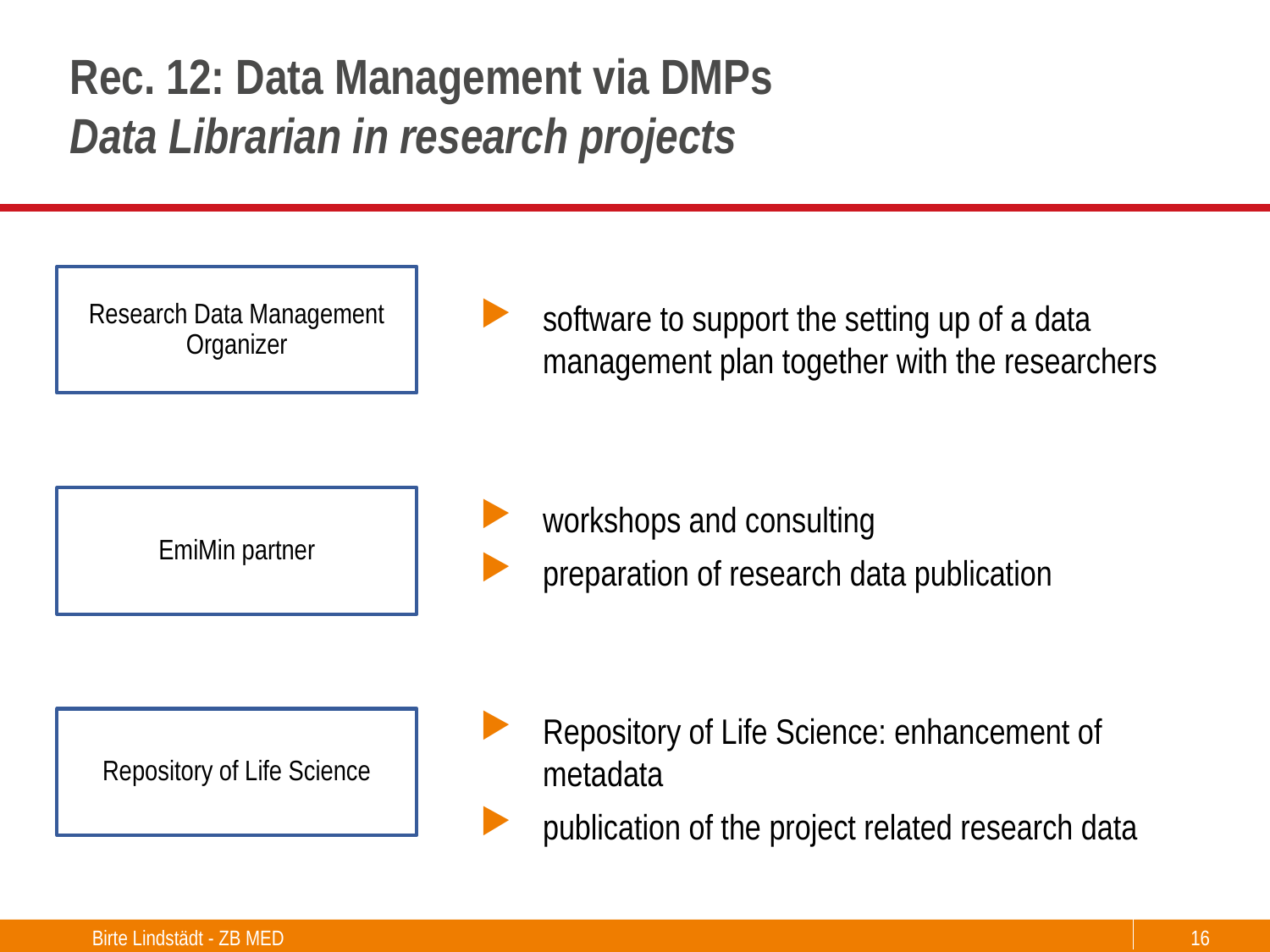

# Rec. 12: Data Management via DMPs Data Librarian in research projects

software to support the setting up of a data management plan together with the researchers

workshops and consulting
preparation of research data publication

Repository of Life Science: enhancement of metadata
publication of the project related research data

Research Data Management Organizer
EmiMin partner
Repository of Life Science
Birte Lindstädt - ZB MED
16